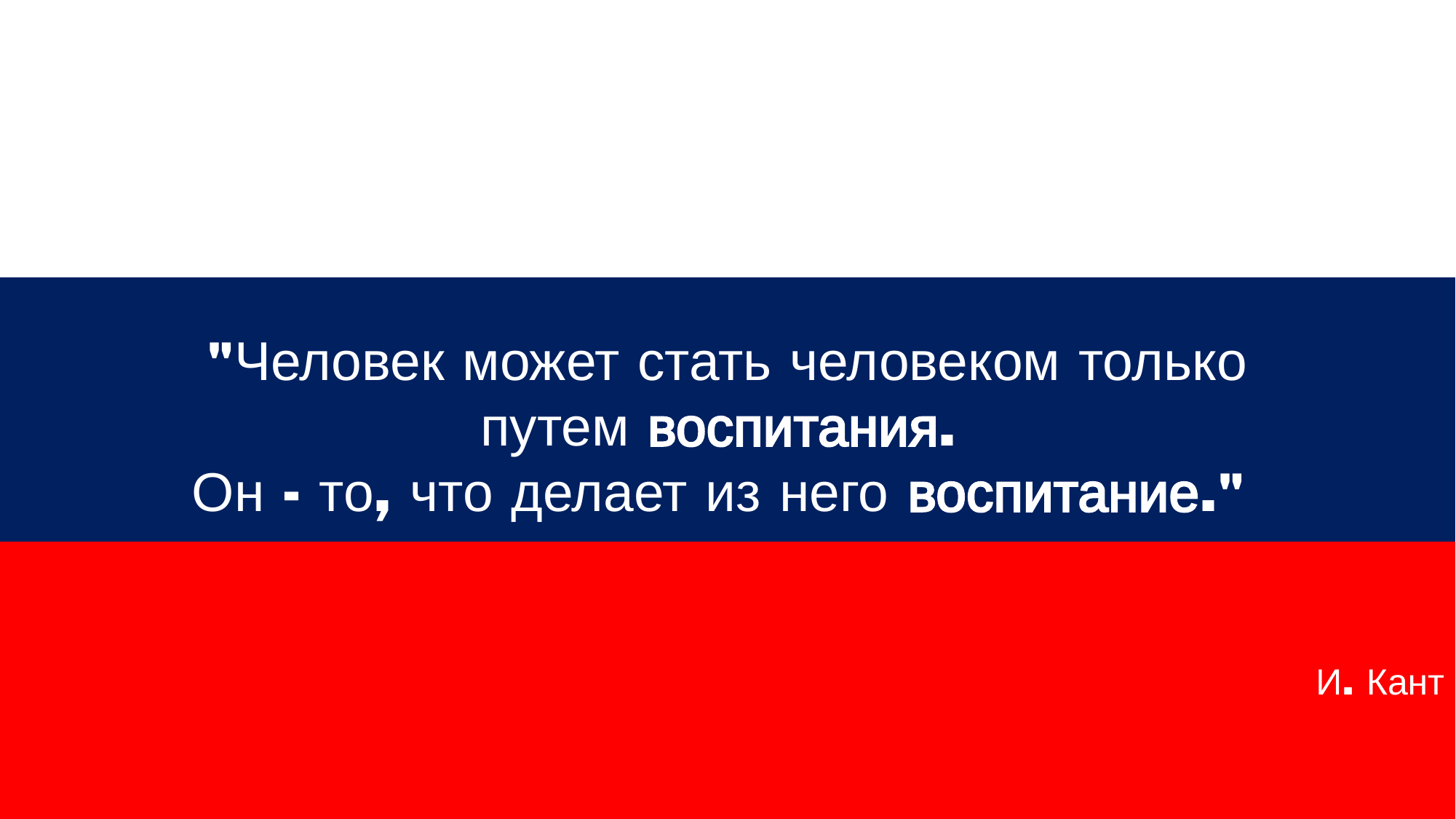

"Человек может стать человеком только путем воспитания.
Он - то, что делает из него воспитание."

И. Кант